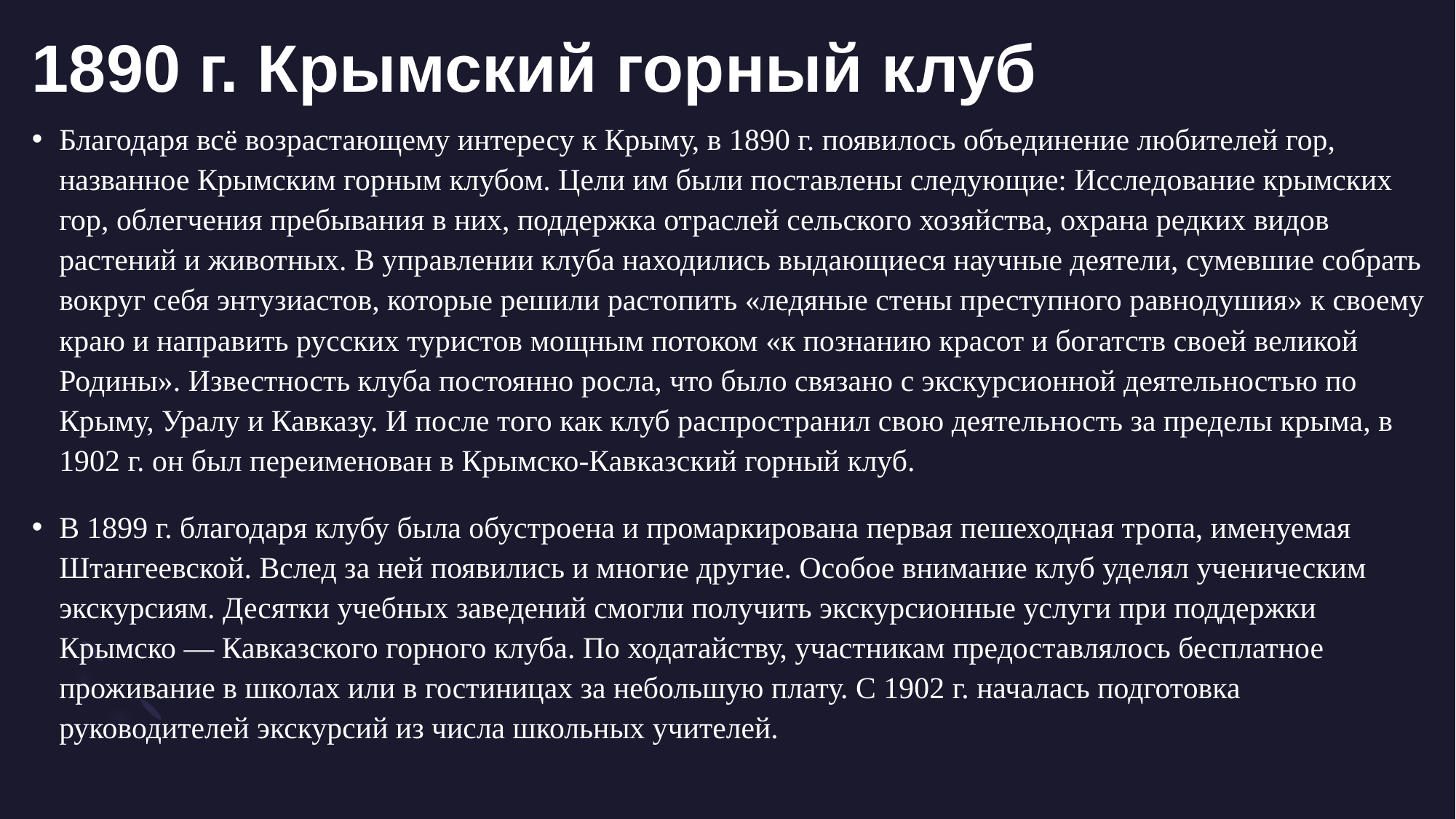

# 1890 г. Крымский горный клуб

Благодаря всё возрастающему интересу к Крыму, в 1890 г. появилось объединение любителей гор, названное Крымским горным клубом. Цели им были поставлены следующие: Исследование крымских гор, облегчения пребывания в них, поддержка отраслей сельского хозяйства, охрана редких видов растений и животных. В управлении клуба находились выдающиеся научные деятели, сумевшие собрать вокруг себя энтузиастов, которые решили растопить «ледяные стены преступного равнодушия» к своему краю и направить русских туристов мощным потоком «к познанию красот и богатств своей великой Родины». Известность клуба постоянно росла, что было связано с экскурсионной деятельностью по Крыму, Уралу и Кавказу. И после того как клуб распространил свою деятельность за пределы крыма, в 1902 г. он был переименован в Крымско-Кавказский горный клуб.
В 1899 г. благодаря клубу была обустроена и промаркирована первая пешеходная тропа, именуемая Штангеевской. Вслед за ней появились и многие другие. Особое внимание клуб уделял ученическим экскурсиям. Десятки учебных заведений смогли получить экскурсионные услуги при поддержки Крымско — Кавказского горного клуба. По ходатайству, участникам предоставлялось бесплатное проживание в школах или в гостиницах за небольшую плату. С 1902 г. началась подготовка руководителей экскурсий из числа школьных учителей.